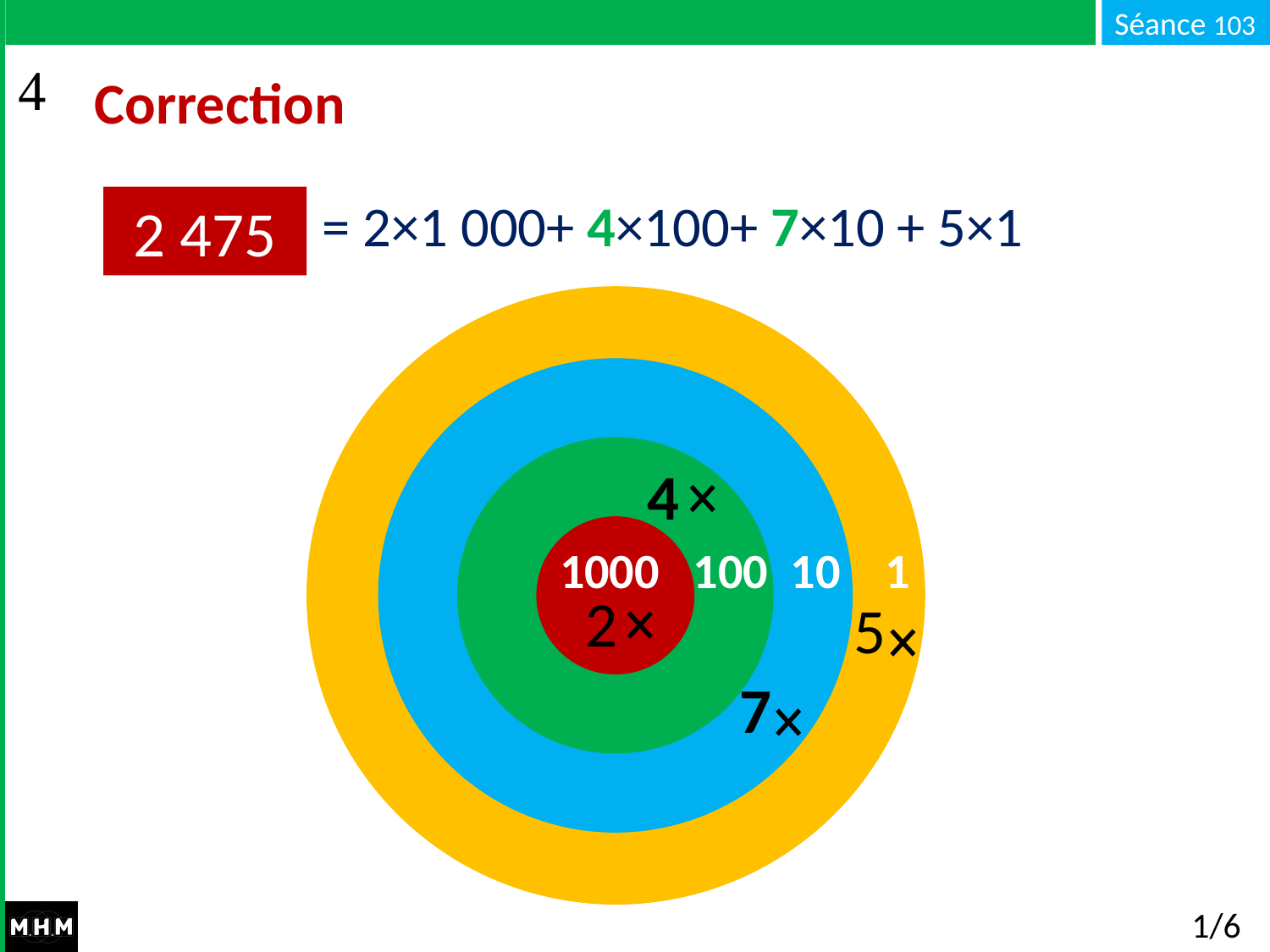

# Correction
= 2×1 000+ 4×100+ 7×10 + 5×1
2 475

 1000   100  10    1
4

2

5

7

1/6